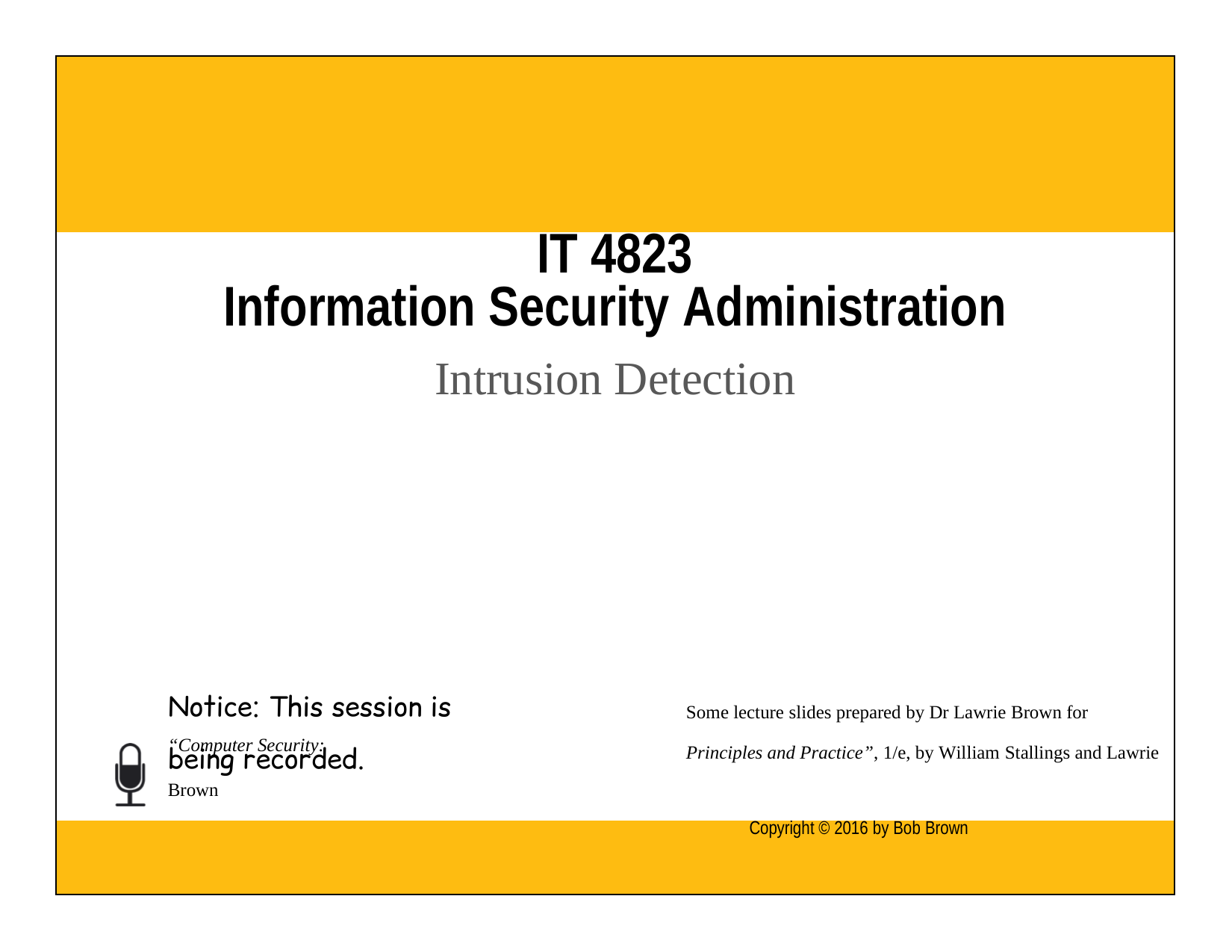

|  |
| --- |
| IT 4823 Information Security Administration Intrusion Detection Notice: This session is Some lecture slides prepared by Dr Lawrie Brown for “Computer Security: being recorded. Principles and Practice”, 1/e, by William Stallings and Lawrie Brown |
| Copyright © 2016 by Bob Brown |